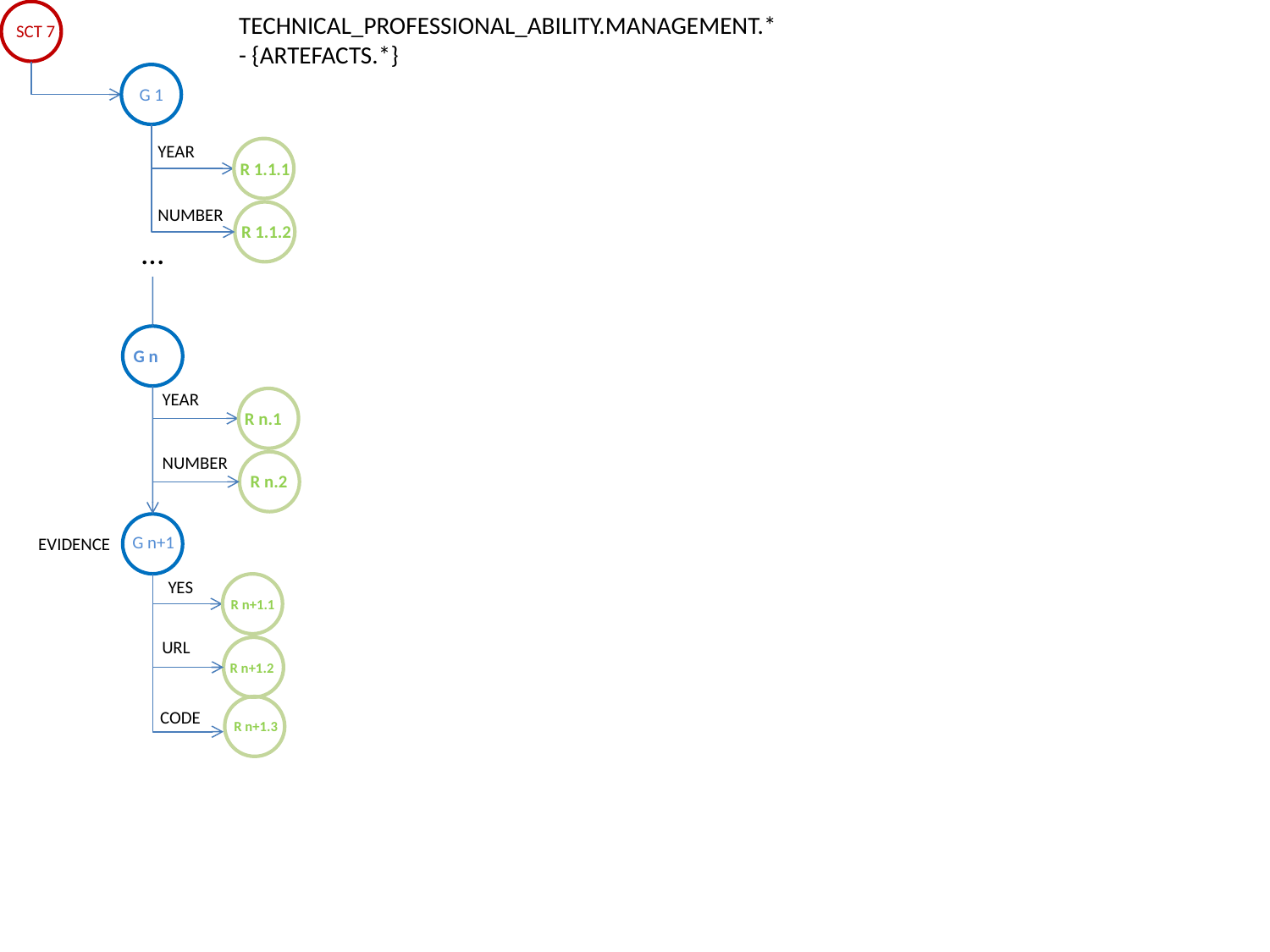

TECHNICAL_PROFESSIONAL_ABILITY.MANAGEMENT.*
- {ARTEFACTS.*}
SCT 7

G 1
YEAR

R 1.1.1
NUMBER

R 1.1.2
...

G n
YEAR

R n.1
NUMBER

R n.2

G n+1
EVIDENCE
YES

R n+1.1
URL

R n+1.2

CODE
R n+1.3